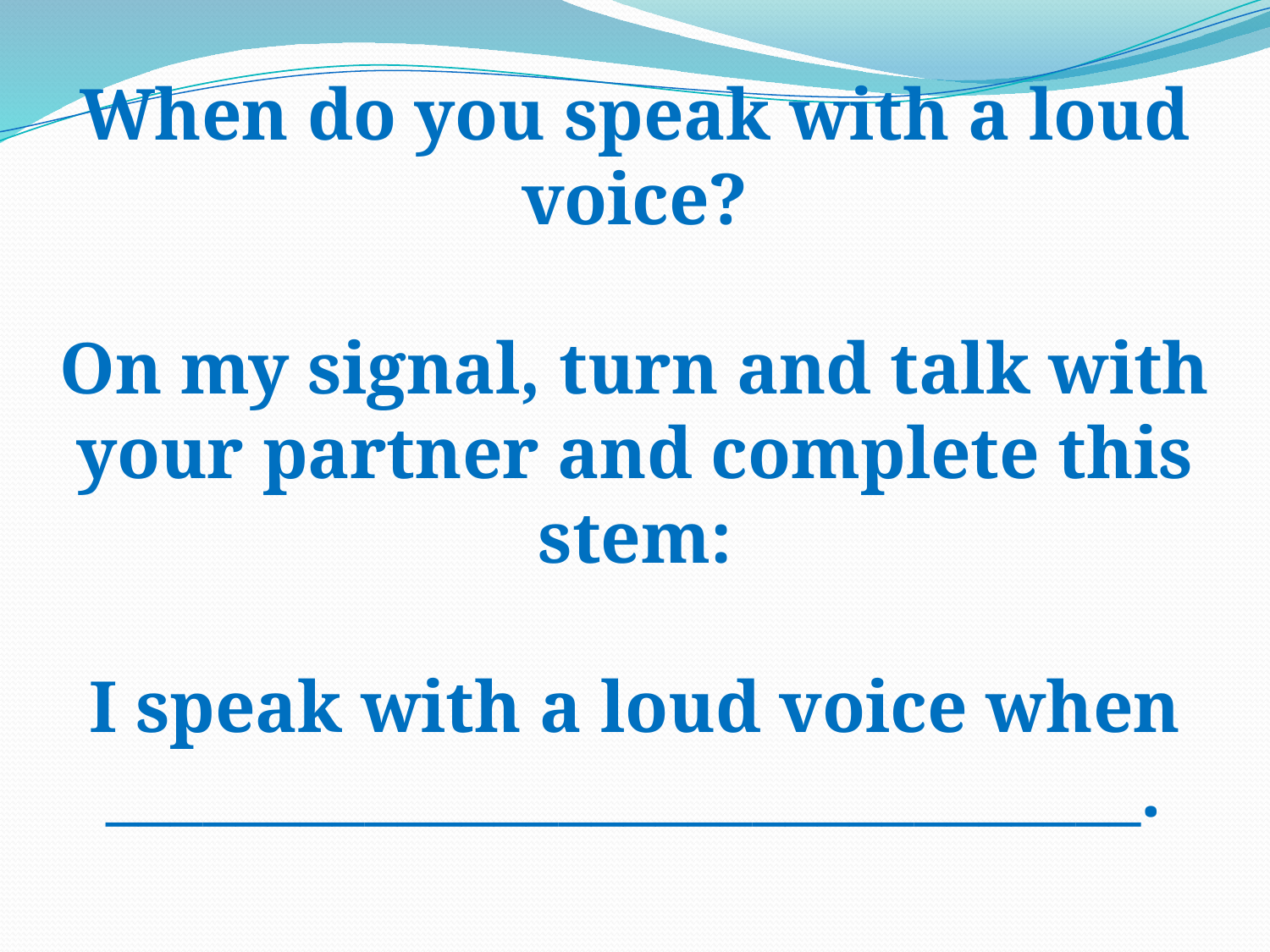

When do you speak with a loud voice?

On my signal, turn and talk with your partner and complete this stem:

I speak with a loud voice when ________________________________.